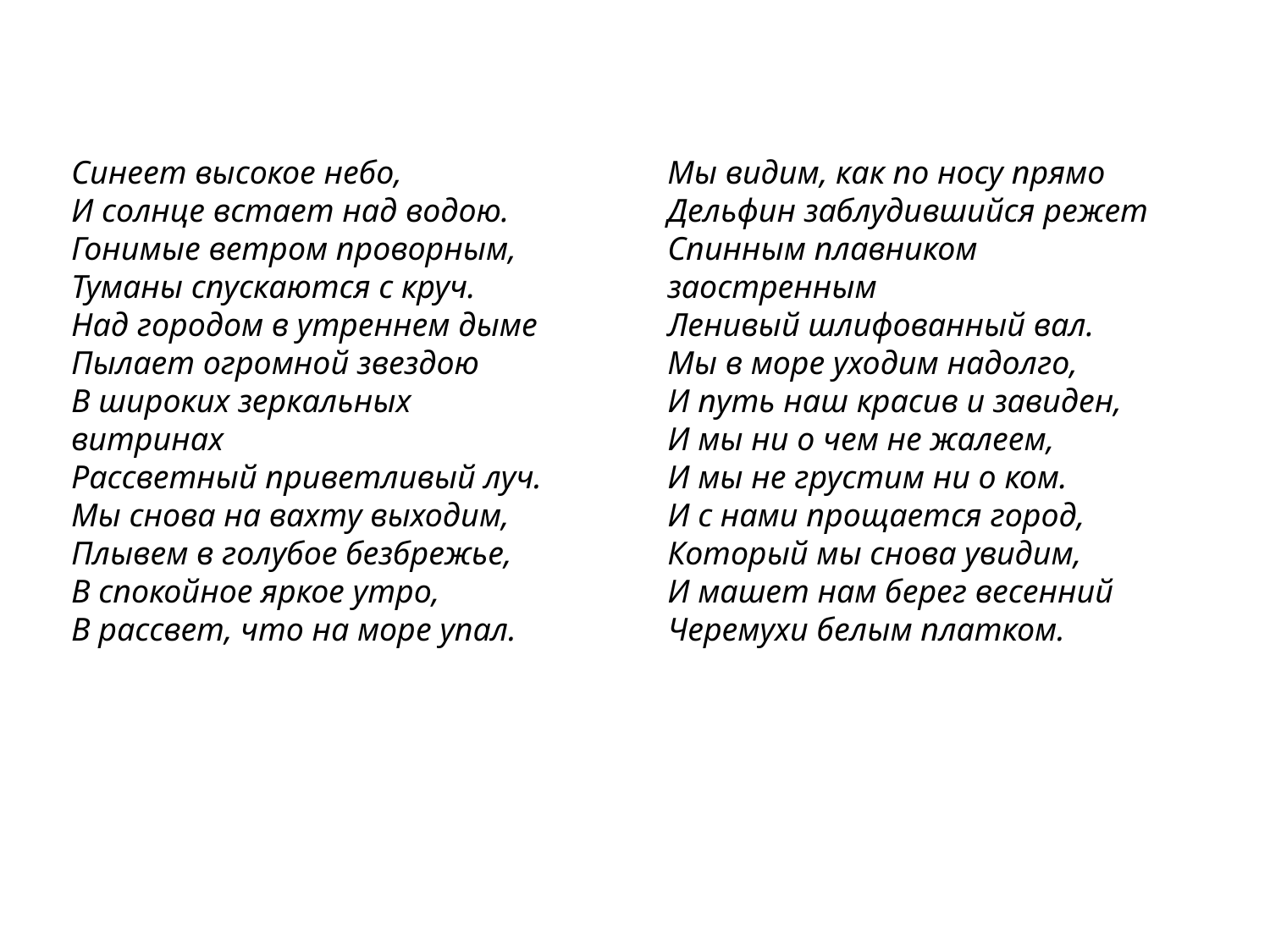

Синеет высокое небо,
И солнце встает над водою.
Гонимые ветром проворным,
Туманы спускаются с круч.
Над городом в утреннем дыме
Пылает огромной звездою
В широких зеркальных витринах
Рассветный приветливый луч.
Мы снова на вахту выходим,
Плывем в голубое безбрежье,
В спокойное яркое утро,
В рассвет, что на море упал.
Мы видим, как по носу прямо
Дельфин заблудившийся режет
Спинным плавником заостренным
Ленивый шлифованный вал.
Мы в море уходим надолго,
И путь наш красив и завиден,
И мы ни о чем не жалеем,
И мы не грустим ни о ком.
И с нами прощается город,
Который мы снова увидим,
И машет нам берег весенний
Черемухи белым платком.